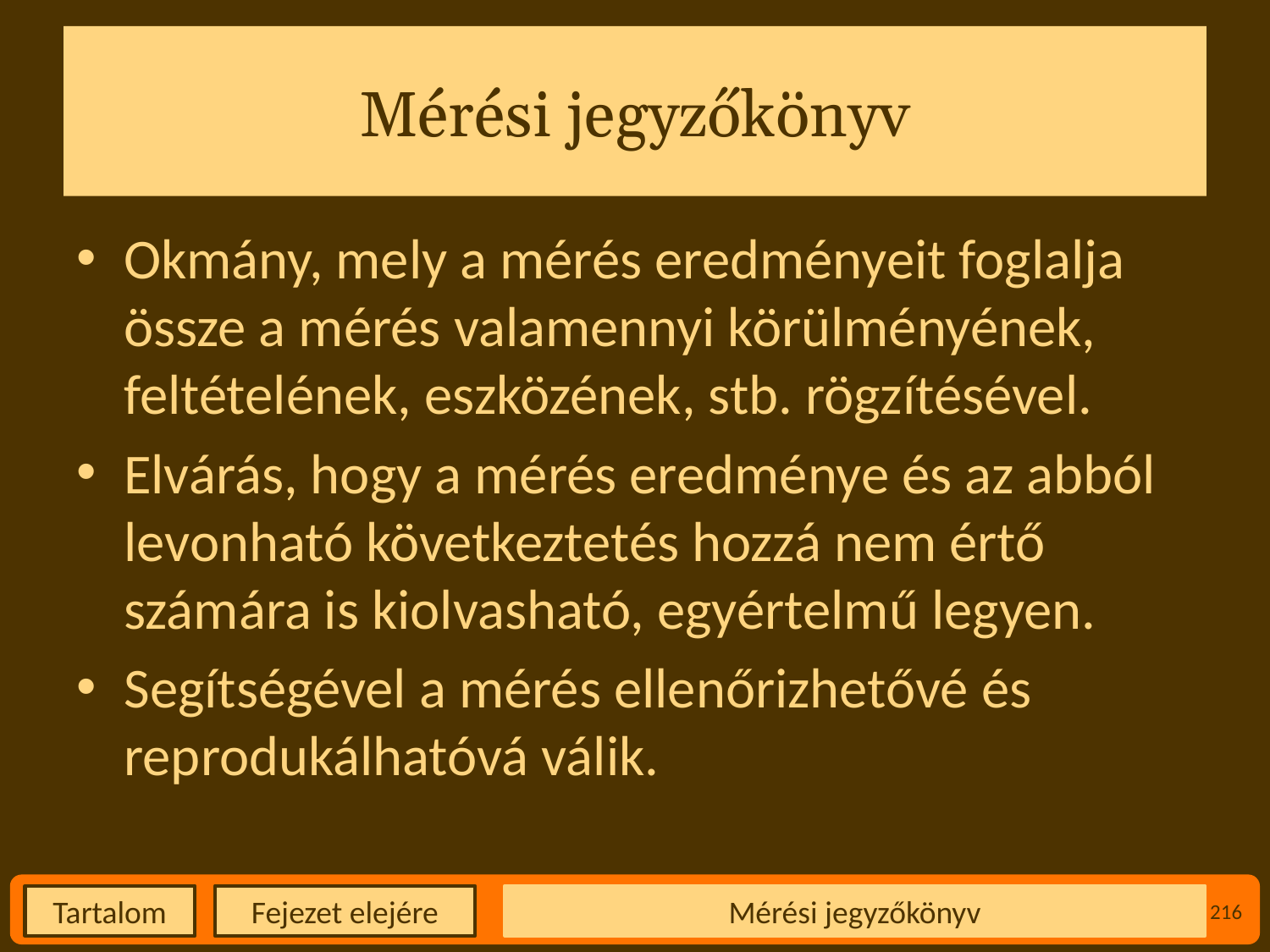

# Mérési jegyzőkönyv
Okmány, mely a mérés eredményeit foglalja össze a mérés valamennyi körülményének, feltételének, eszközének, stb. rögzítésével.
Elvárás, hogy a mérés eredménye és az abból levonható következtetés hozzá nem értő számára is kiolvasható, egyértelmű legyen.
Segítségével a mérés ellenőrizhetővé és reprodukálhatóvá válik.
Mérési jegyzőkönyv
216
Fejezet elejére